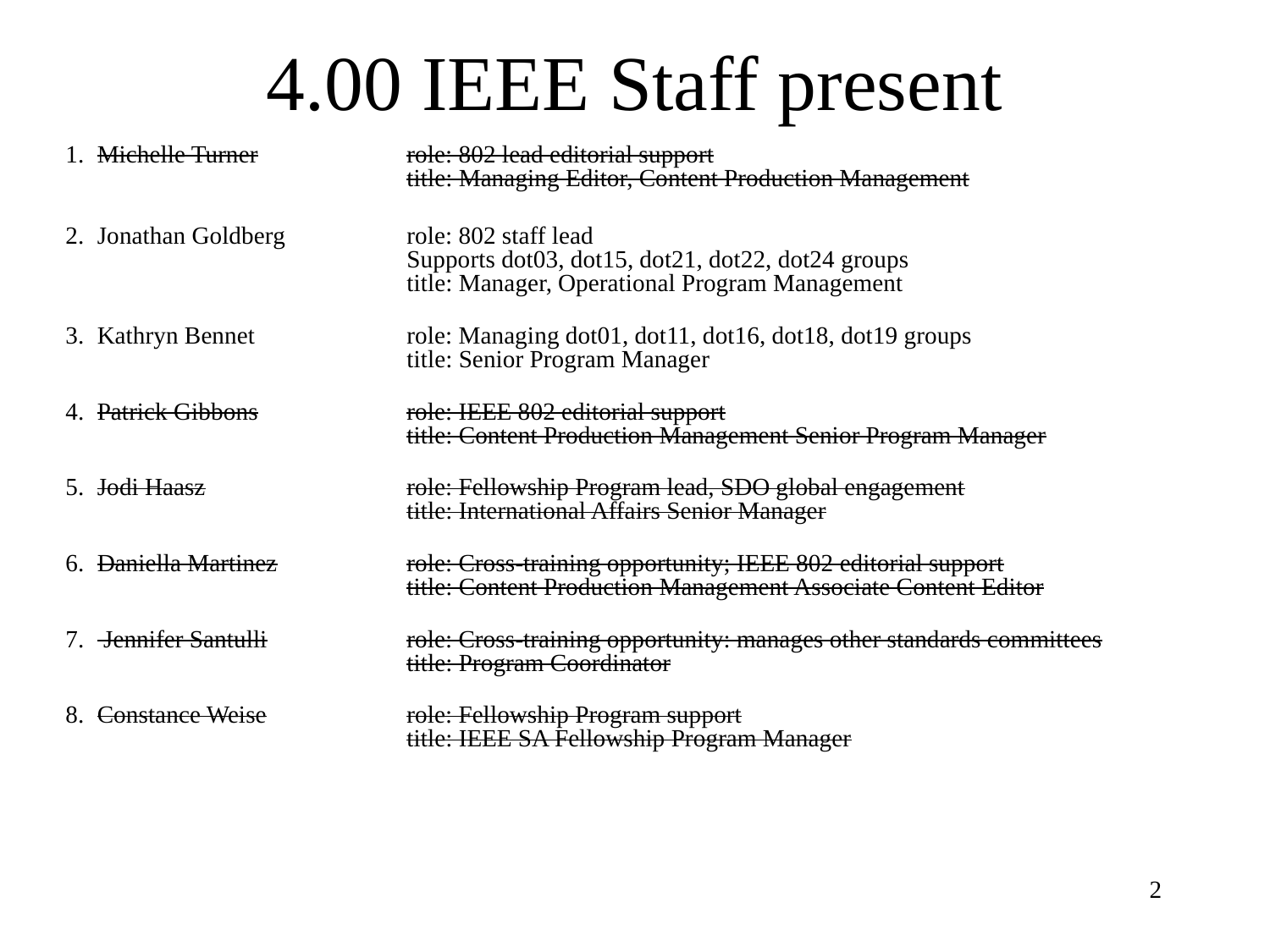

# 4.00 IEEE Staff present
Michelle Turner	role: 802 lead editorial support
	title: Managing Editor, Content Production Management
Jonathan Goldberg 	role: 802 staff lead
	Supports dot03, dot15, dot21, dot22, dot24 groups
	title: Manager, Operational Program Management
Kathryn Bennet	role: Managing dot01, dot11, dot16, dot18, dot19 groups
	title: Senior Program Manager
Patrick Gibbons	role: IEEE 802 editorial support
	title: Content Production Management Senior Program Manager
Jodi Haasz	role: Fellowship Program lead, SDO global engagement
	title: International Affairs Senior Manager
Daniella Martinez	role: Cross-training opportunity; IEEE 802 editorial support
	title: Content Production Management Associate Content Editor
 Jennifer Santulli	role: Cross-training opportunity: manages other standards committees
	title: Program Coordinator
Constance Weise	role: Fellowship Program support
	title: IEEE SA Fellowship Program Manager

2